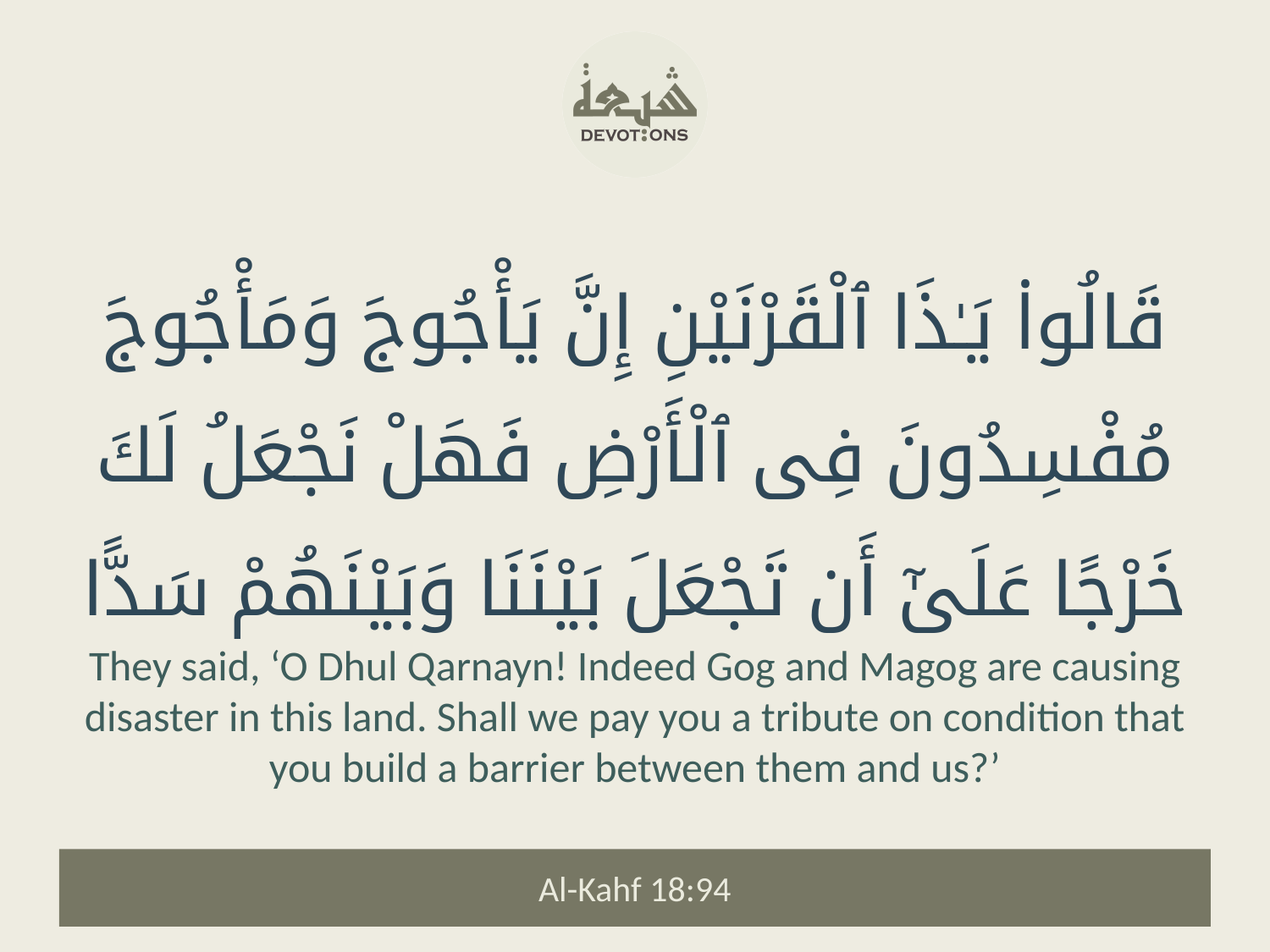

قَالُوا۟ يَـٰذَا ٱلْقَرْنَيْنِ إِنَّ يَأْجُوجَ وَمَأْجُوجَ مُفْسِدُونَ فِى ٱلْأَرْضِ فَهَلْ نَجْعَلُ لَكَ خَرْجًا عَلَىٰٓ أَن تَجْعَلَ بَيْنَنَا وَبَيْنَهُمْ سَدًّا
They said, ‘O Dhul Qarnayn! Indeed Gog and Magog are causing disaster in this land. Shall we pay you a tribute on condition that you build a barrier between them and us?’
Al-Kahf 18:94